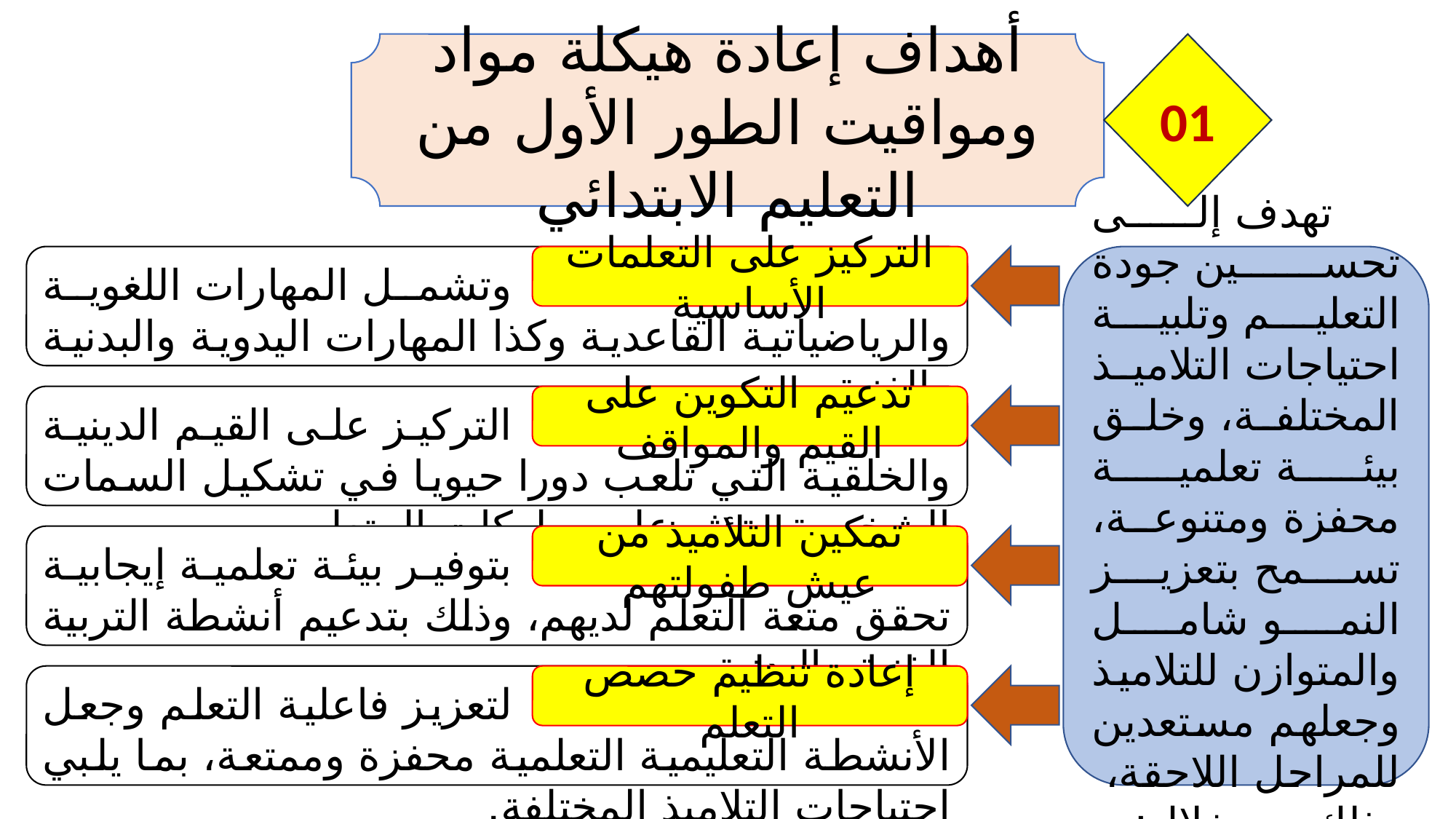

أهداف إعادة هيكلة مواد ومواقيت الطور الأول من التعليم الابتدائي
01
     تهدف إلى تحسين جودة التعليم وتلبية احتياجات التلاميذ المختلفة، وخلق بيئة تعلمية محفزة ومتنوعة، تسمح بتعزيز النمو شامل والمتوازن للتلاميذ وجعلهم مستعدين للمراحل اللاحقة،  وذلك من خلال:

وتشمل المهارات اللغوية والرياضياتية القاعدية وكذا المهارات اليدوية والبدنية والفنية.
التركيز على التعلمات الأساسية

التركيز على القيم الدينية والخلقية التي تلعب دورا حيويا في تشكيل السمات الشخصية وتؤثر على سلوكات المتعلمين.
تدعيم التكوين على القيم والمواقف

بتوفير بيئة تعلمية إيجابية تحقق متعة التعلم لديهم، وذلك بتدعيم أنشطة التربية الفنية والبدنية.
تمكين التلاميذ من عيش طفولتهم

لتعزيز فاعلية التعلم وجعل الأنشطة التعليمية التعلمية محفزة وممتعة، بما يلبي احتياجات التلاميذ المختلفة.
إعادة تنظيم حصص التعلم